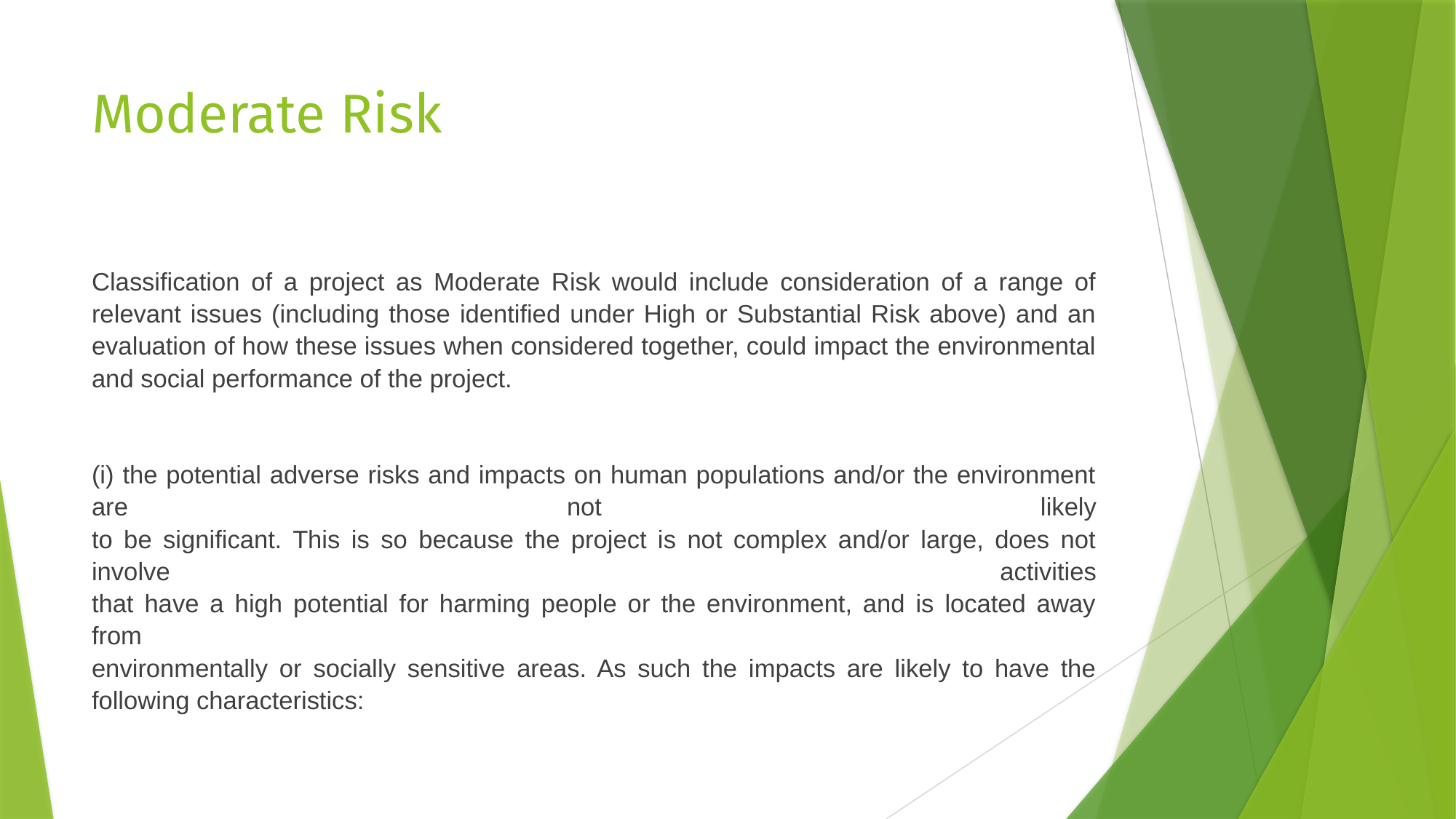

# Moderate Risk
Classification of a project as Moderate Risk would include consideration of a range of relevant issues (including those identified under High or Substantial Risk above) and an evaluation of how these issues when considered together, could impact the environmental and social performance of the project.

(i) the potential adverse risks and impacts on human populations and/or the environment are not likely
to be significant. This is so because the project is not complex and/or large, does not involve activities
that have a high potential for harming people or the environment, and is located away from
environmentally or socially sensitive areas. As such the impacts are likely to have the following characteristics: